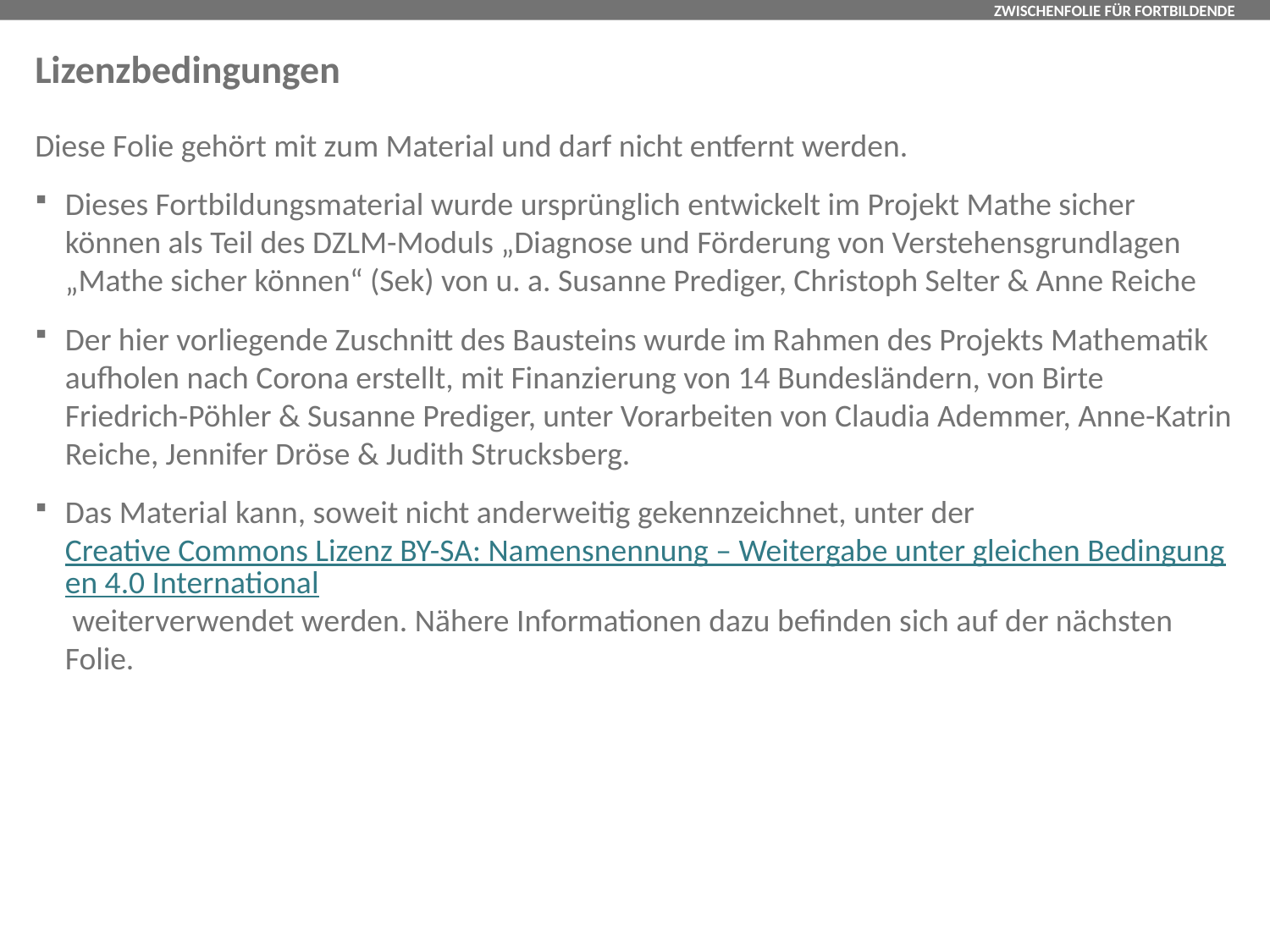

# Lizenzbedingungen
Diese Folie gehört mit zum Material und darf nicht entfernt werden.
Dieses Fortbildungsmaterial wurde ursprünglich entwickelt im Projekt Mathe sicher können als Teil des DZLM-Moduls „Diagnose und Förderung von Verstehensgrundlagen „Mathe sicher können“ (Sek) von u. a. Susanne Prediger, Christoph Selter & Anne Reiche
Der hier vorliegende Zuschnitt des Bausteins wurde im Rahmen des Projekts Mathematik aufholen nach Corona erstellt, mit Finanzierung von 14 Bundesländern, von Birte Friedrich-Pöhler & Susanne Prediger, unter Vorarbeiten von Claudia Ademmer, Anne-Katrin Reiche, Jennifer Dröse & Judith Strucksberg.
Das Material kann, soweit nicht anderweitig gekennzeichnet, unter der Creative Commons Lizenz BY-SA: Namensnennung – Weitergabe unter gleichen Bedingungen 4.0 International weiterverwendet werden. Nähere Informationen dazu befinden sich auf der nächsten Folie.